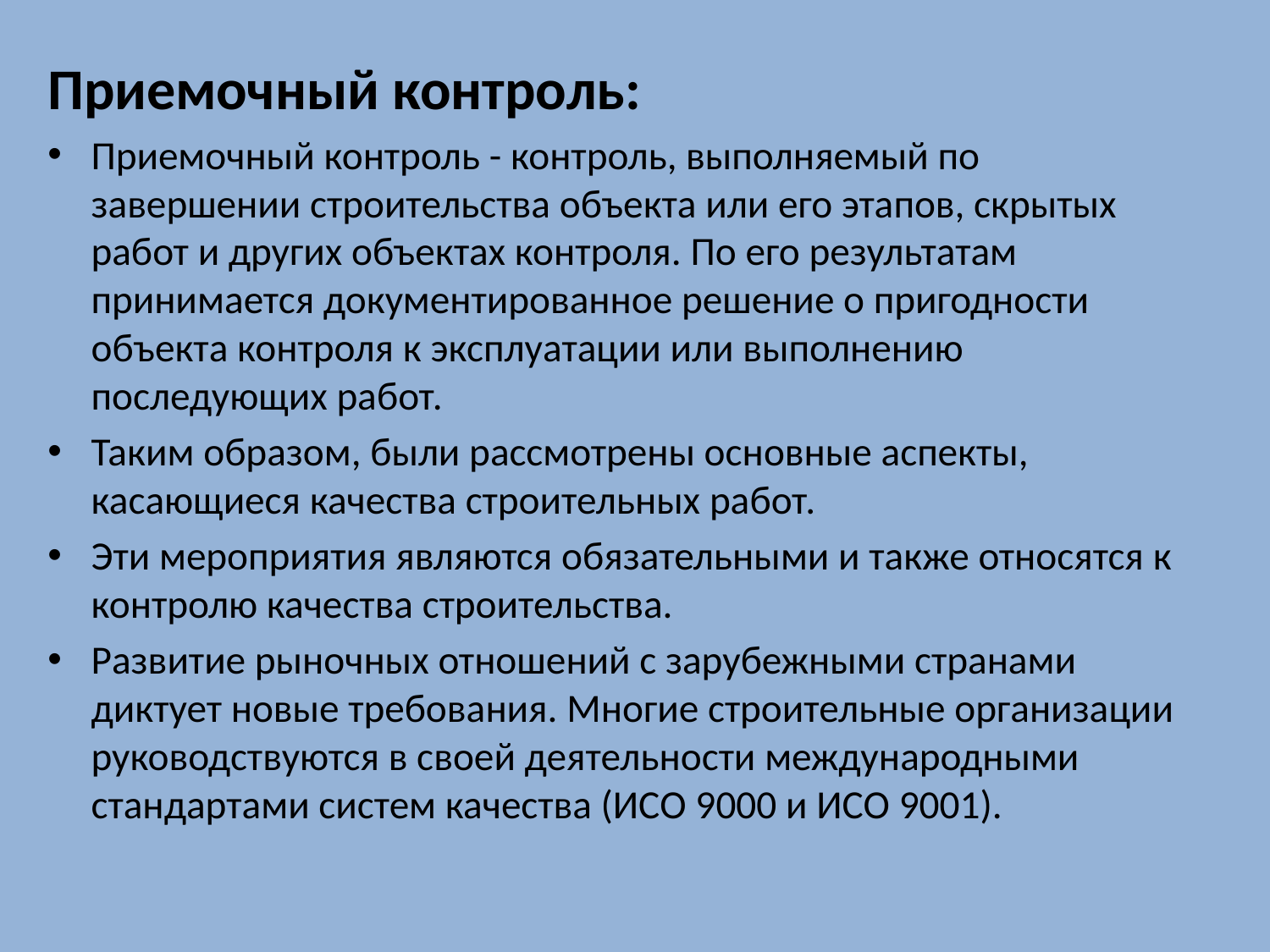

Приемочный контроль:
Приемочный контроль - контроль, выполняемый по завершении строительства объекта или его этапов, скрытых работ и других объектах контроля. По его результатам принимается документированное решение о пригодности объекта контроля к эксплуатации или выполнению последующих работ.
Таким образом, были рассмотрены основные аспекты, касающиеся качества строительных работ.
Эти мероприятия являются обязательными и также относятся к контролю качества строительства.
Развитие рыночных отношений с зарубежными странами диктует новые требования. Многие строительные организации руководствуются в своей деятельности международными стандартами систем качества (ИСО 9000 и ИСО 9001).